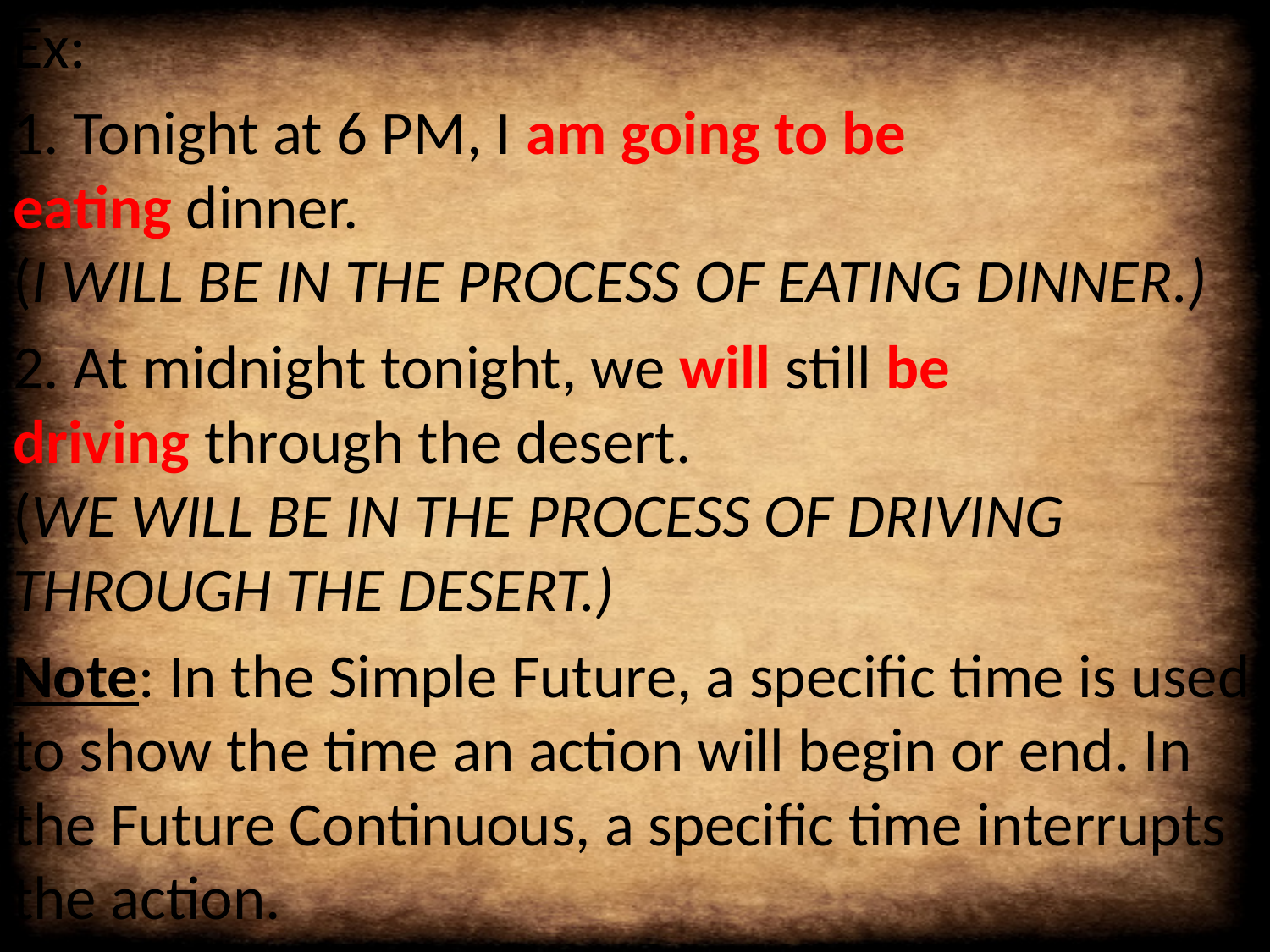

Ex:
1. Tonight at 6 PM, I am going to be eating dinner.
(I will be in the process of eating dinner.)
2. At midnight tonight, we will still be driving through the desert.
(We will be in the process of driving through the desert.)
Note: In the Simple Future, a specific time is used to show the time an action will begin or end. In the Future Continuous, a specific time interrupts the action.